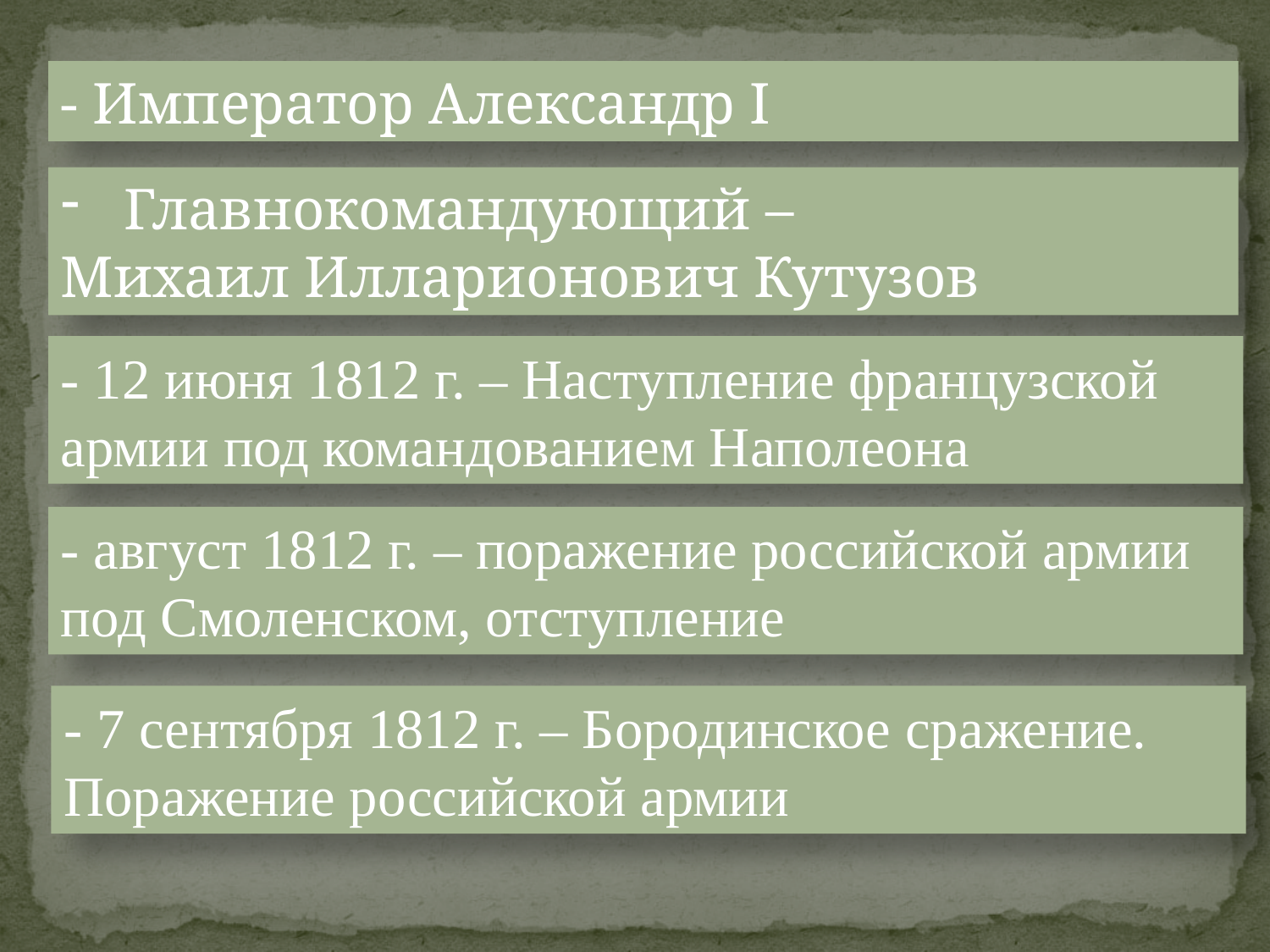

- Император Александр I
Главнокомандующий –
Михаил Илларионович Кутузов
- 12 июня 1812 г. – Наступление французской армии под командованием Наполеона
- август 1812 г. – поражение российской армии под Смоленском, отступление
- 7 сентября 1812 г. – Бородинское сражение. Поражение российской армии